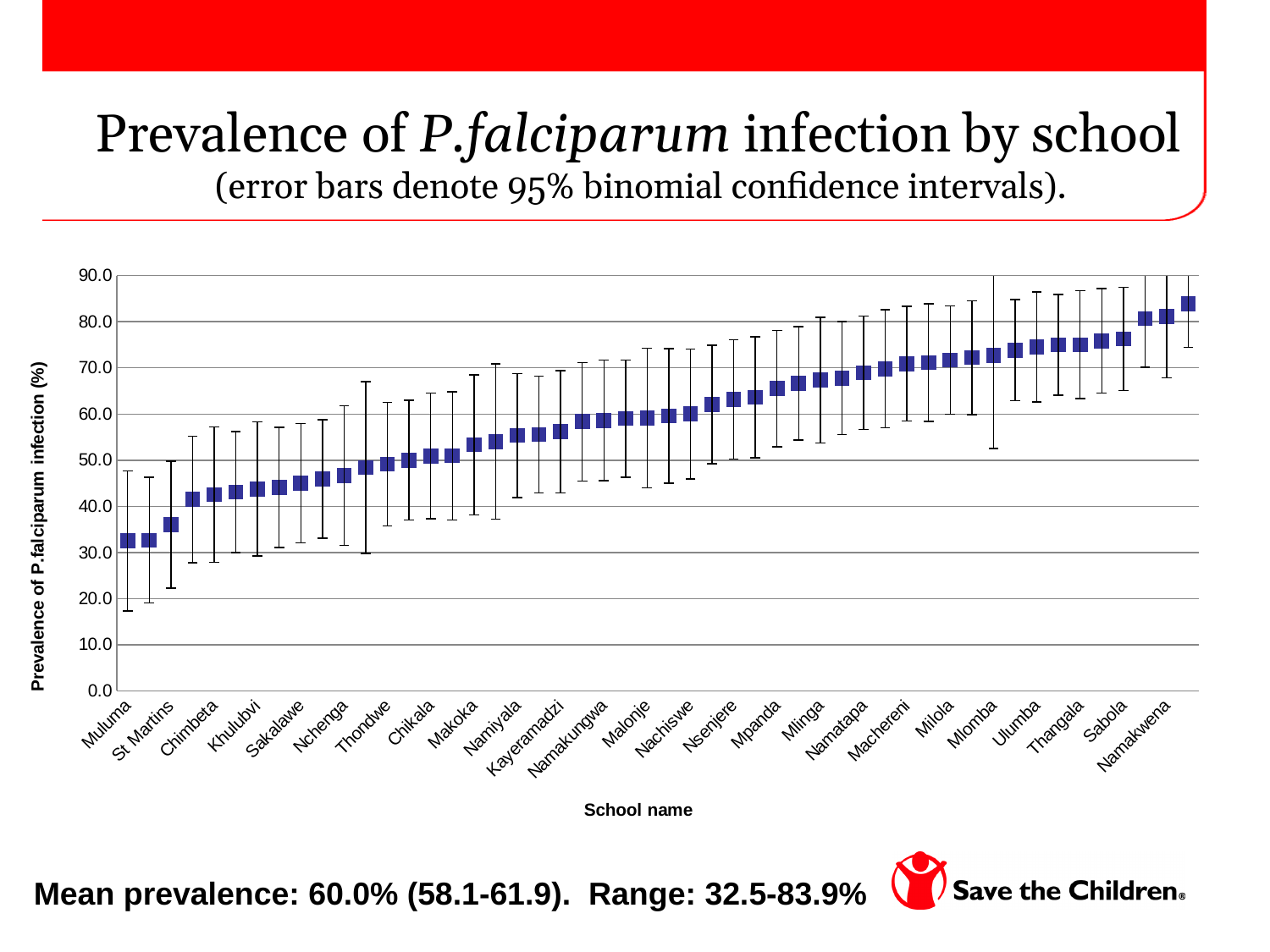

Prevalence of P.falciparum infection by school
(error bars denote 95% binomial confidence intervals).

### Chart

| Category | Pf prev |
|---|---|
| Muluma | 32.5 |
| Chanda | 32.65306 |
| St Martins | 36.0 |
| Taibu | 41.50943 |
| Chimbeta | 42.55319 |
| Chikomwe | 43.10345 |
| Khulubvi | 43.75 |
| Jenala | 44.067800000000005 |
| Sakalawe | 45.0 |
| Kasimu | 45.90163999999999 |
| Nchenga | 46.66667 |
| Nantchengwa | 48.3871 |
| Thondwe | 49.122810000000115 |
| Sunuzi | 50.0 |
| Chikala | 50.90909 |
| Chimwalira | 50.943400000000004 |
| Makoka | 53.33334 |
| Mateketa | 54.05405 |
| Namiyala | 55.357139999999994 |
| Gologota | 55.55556000000001 |
| Kayeramadzi | 56.14035000000001 |
| Mtimaoyera | 58.33333000000001 |
| Namakungwa | 58.62069 |
| Likhubula | 59.01639 |
| Malonje | 59.09091000000011 |
| St Pius | 59.574470000000005 |
| Nachiswe | 60.0 |
| Nanjiwa | 62.06896000000001 |
| Nsenjere | 63.157889999999945 |
| Namilambe | 63.63636 |
| Mpanda | 65.51724000000021 |
| Nsala | 66.66667 |
| Mlinga | 67.34694 |
| Mpachika | 67.79661000000021 |
| Namatapa | 68.96552000000003 |
| Ntangatanga | 69.81132000000002 |
| Machereni | 70.90909 |
| Utwe | 71.15383999999989 |
| Milola | 71.66666000000001 |
| Namalombe | 72.22222000000001 |
| Mlomba | 72.72727 |
| Nalikukuta | 73.84616000000003 |
| Ulumba | 74.54545 |
| Thabwani | 75.0 |
| Thangala | 75.0 |
| Nanjiri | 75.86206999999999 |
| Sabola | 76.27119 |
| Nanthupi | 80.70176000000001 |
| Namakwena | 81.08108 |
| Bishop Mackenzie | 83.87096999999999 |
Mean prevalence: 60.0% (58.1-61.9).  Range: 32.5-83.9%